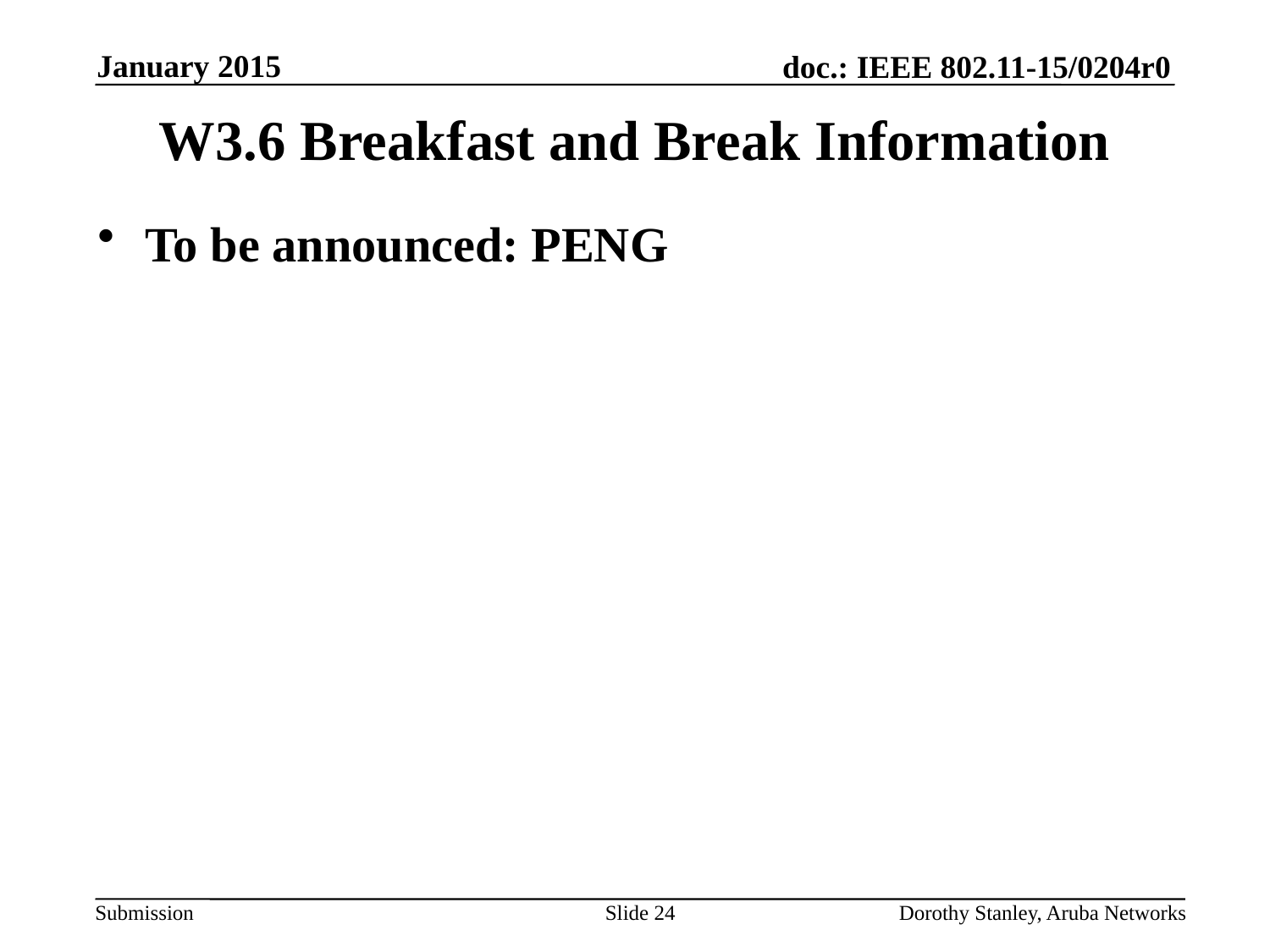

January 2015
# W3.6 Breakfast and Break Information
To be announced: PENG

Slide 24
Dorothy Stanley, Aruba Networks